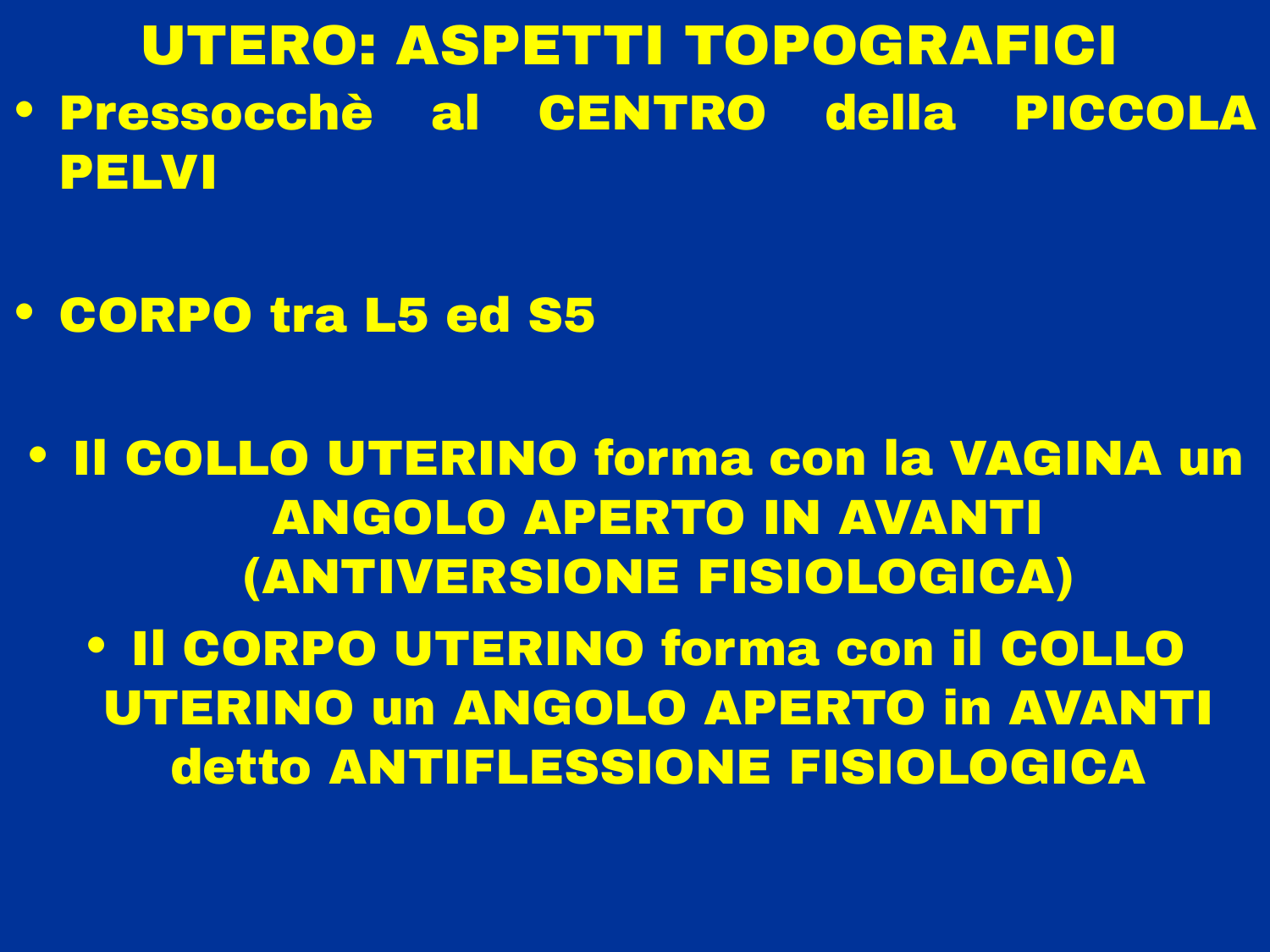

# UTERO: ASPETTI TOPOGRAFICI
Pressocchè al CENTRO della PICCOLA PELVI

CORPO tra L5 ed S5

Il COLLO UTERINO forma con la VAGINA un ANGOLO APERTO IN AVANTI (ANTIVERSIONE FISIOLOGICA)
Il CORPO UTERINO forma con il COLLO UTERINO un ANGOLO APERTO in AVANTI detto ANTIFLESSIONE FISIOLOGICA